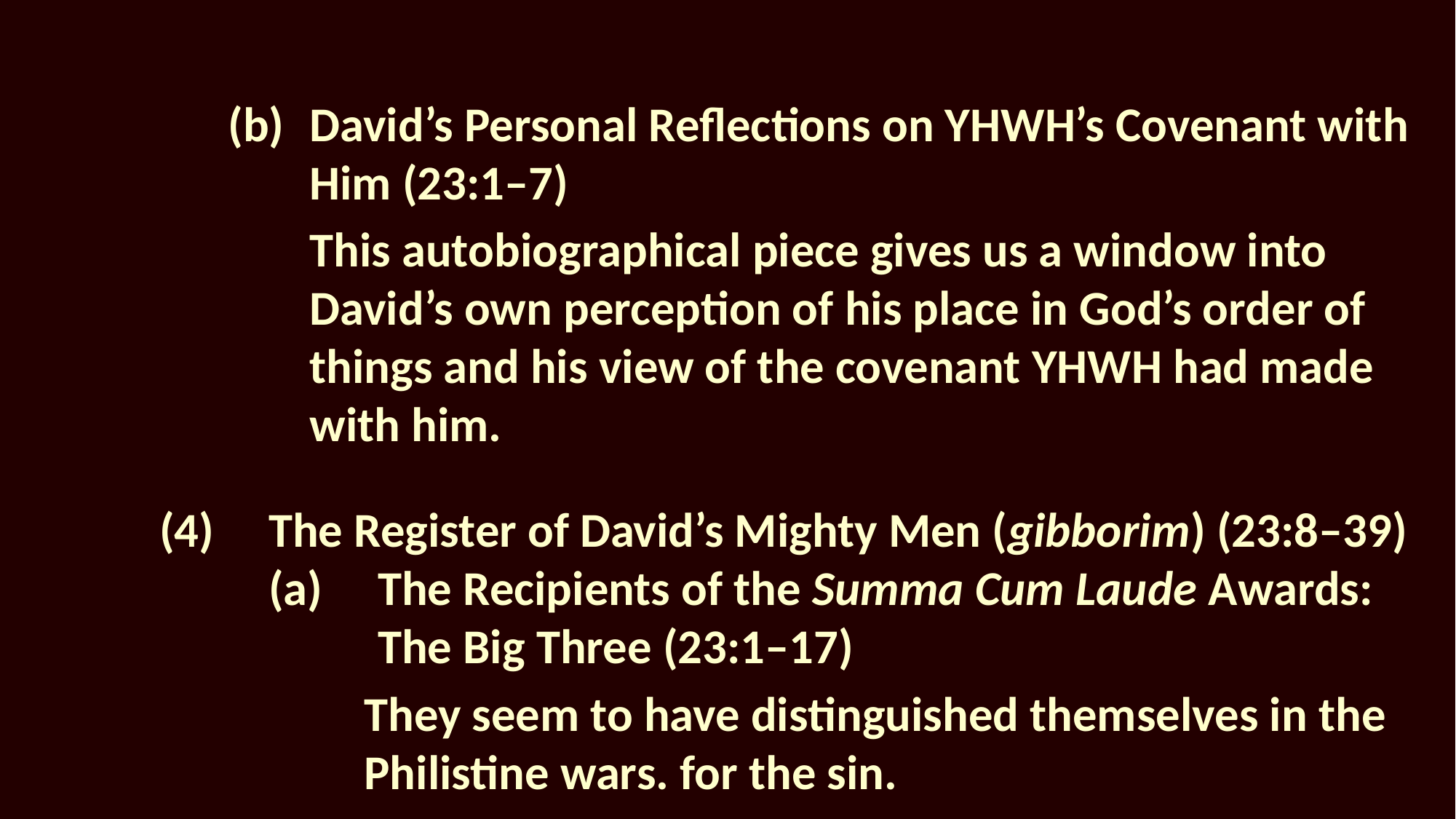

(b)	David’s Personal Reflections on YHWH’s Covenant with Him (23:1–7)
This autobiographical piece gives us a window into David’s own perception of his place in God’s order of things and his view of the covenant YHWH had made with him.

(4)	The Register of David’s Mighty Men (gibborim) (23:8–39)	(a)	The Recipients of the Summa Cum Laude Awards:       		The Big Three (23:1–17)
	They seem to have distinguished themselves in the Philistine wars. for the sin.